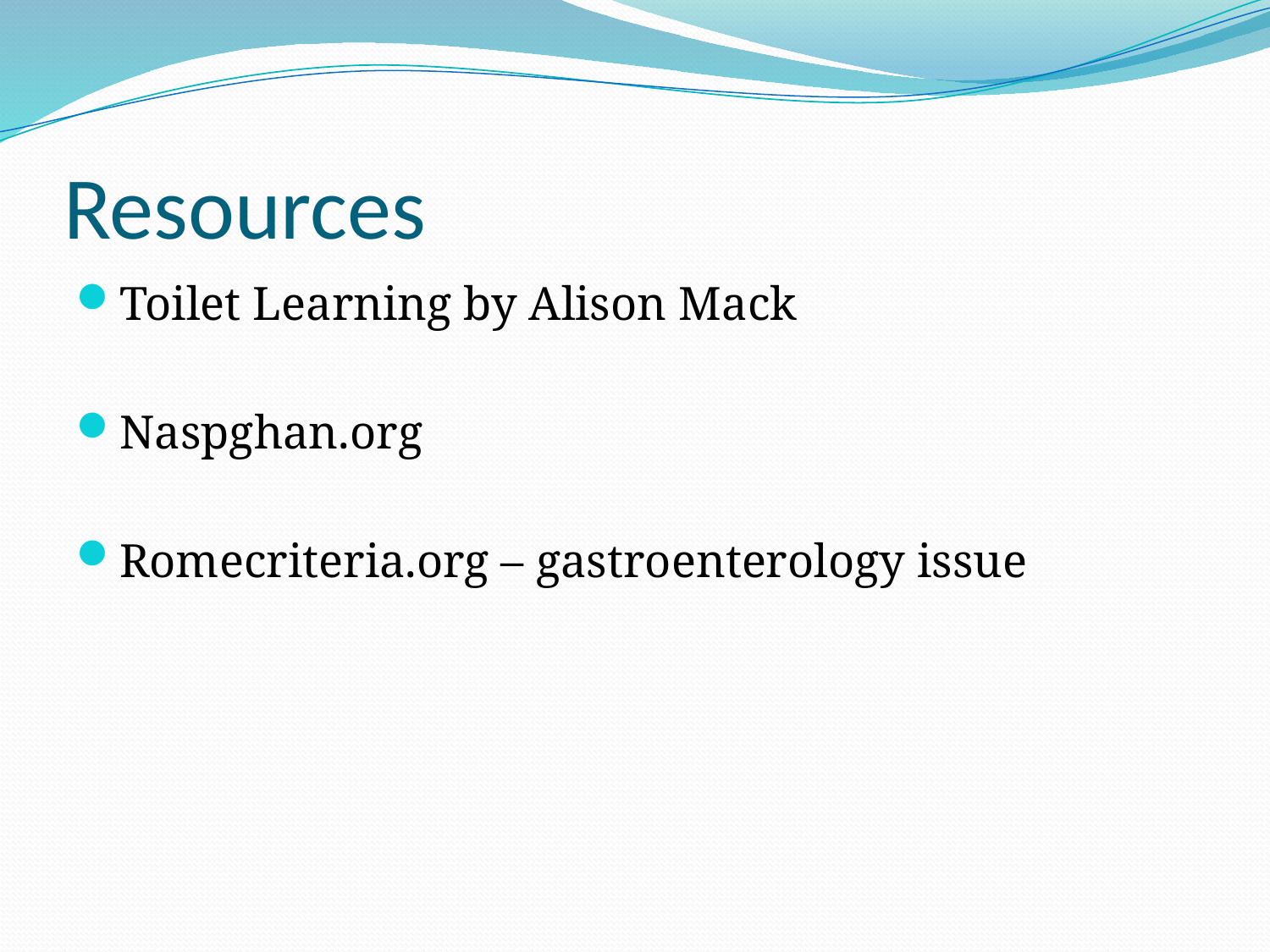

# Resources
Toilet Learning by Alison Mack

Naspghan.org

Romecriteria.org – gastroenterology issue